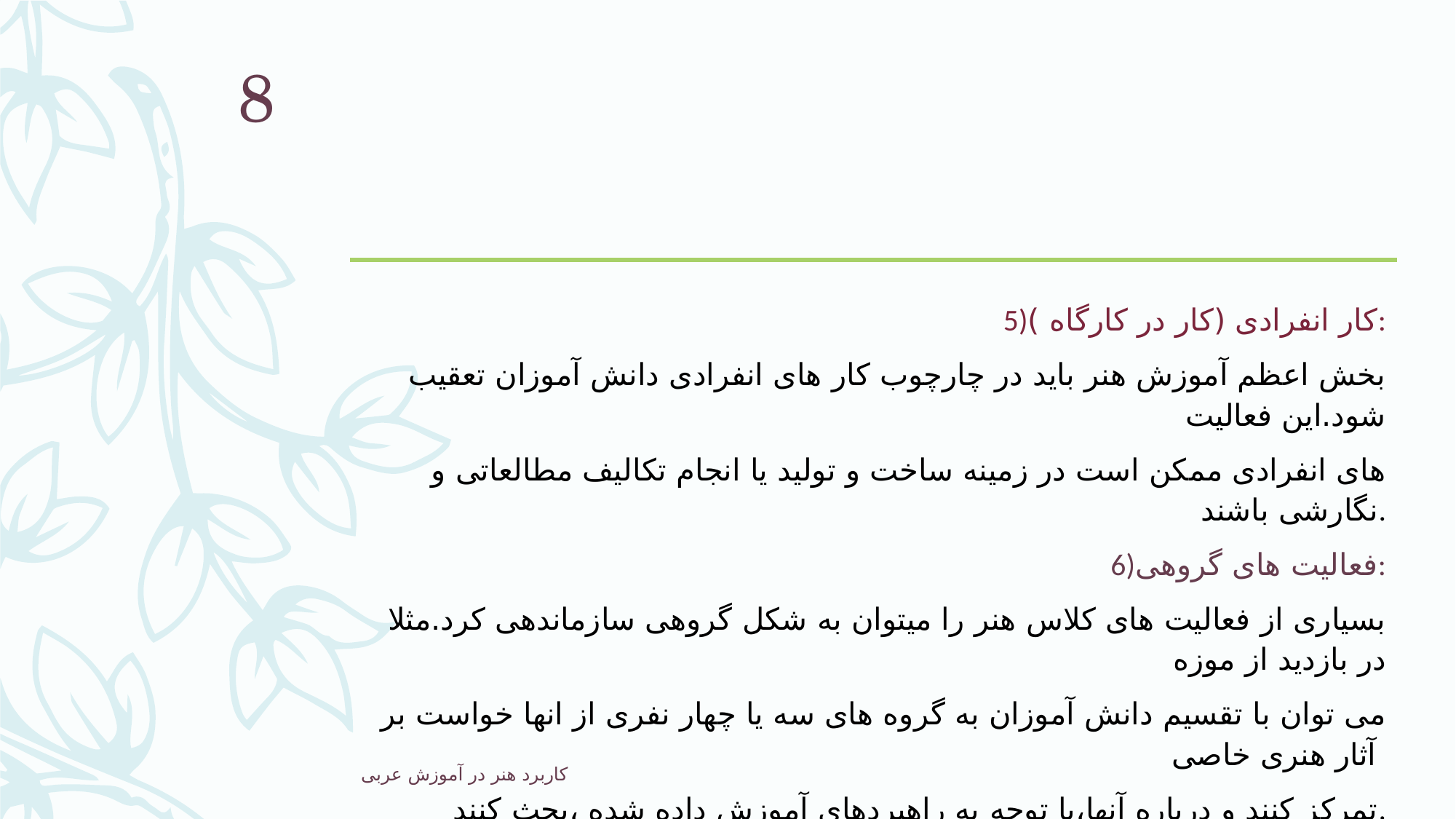

8
5)کار انفرادی (کار در کارگاه ):
بخش اعظم آموزش هنر باید در چارچوب کار های انفرادی دانش آموزان تعقیب شود.این فعالیت
 های انفرادی ممکن است در زمینه ساخت و تولید یا انجام تکالیف مطالعاتی و نگارشی باشند.
6)فعالیت های گروهی:
بسیاری از فعالیت های کلاس هنر را میتوان به شکل گروهی سازماندهی کرد.مثلا در بازدید از موزه
 می توان با تقسیم دانش آموزان به گروه های سه یا چهار نفری از انها خواست بر آثار هنری خاصی
تمرکز کنند و درباره آنها،با توجه به راهبردهای آموزش داده شده ،بحث کنند.
کاربرد هنر در آموزش عربی